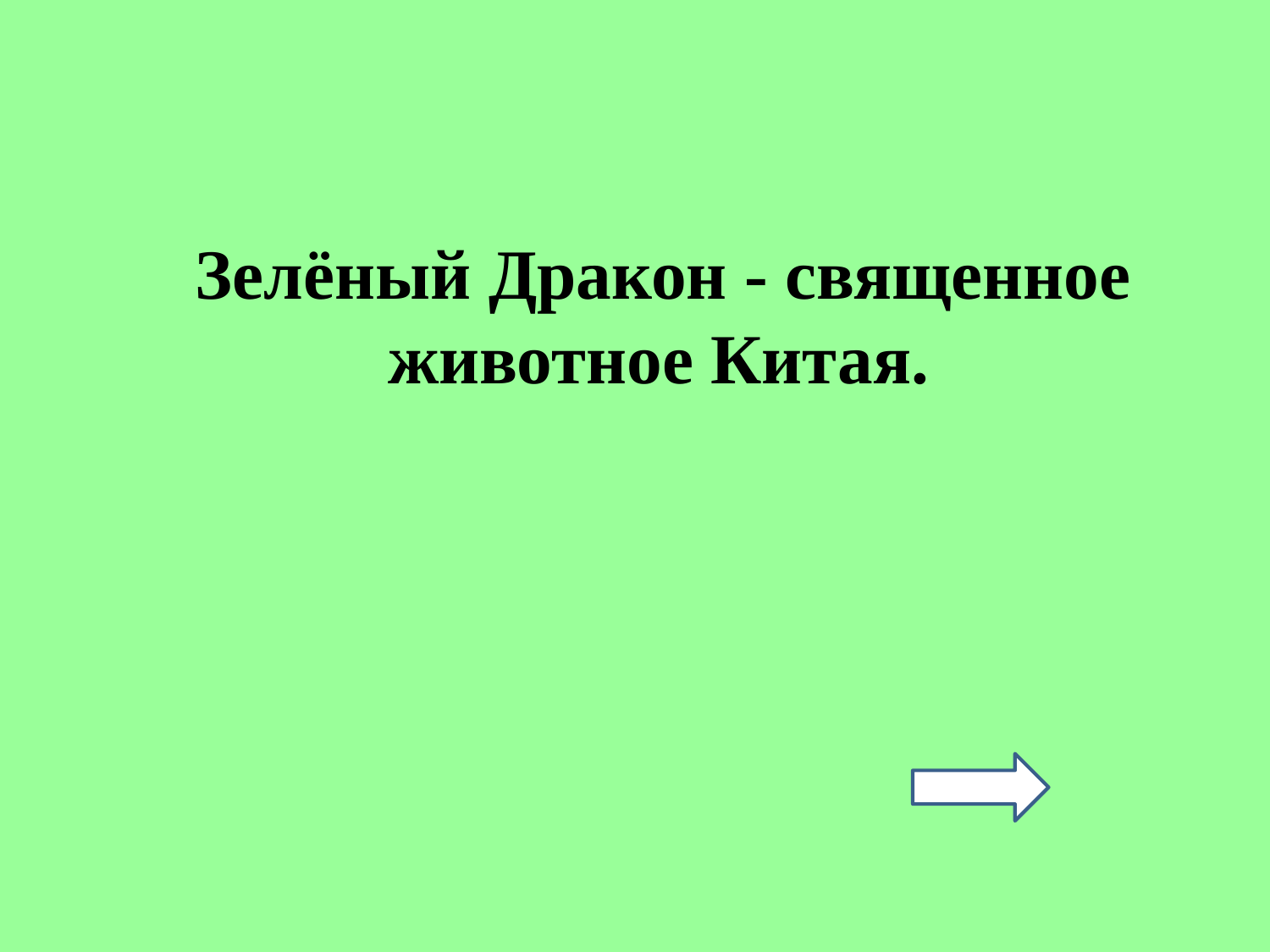

#
    Зелёный Дракон - священное животное Китая.